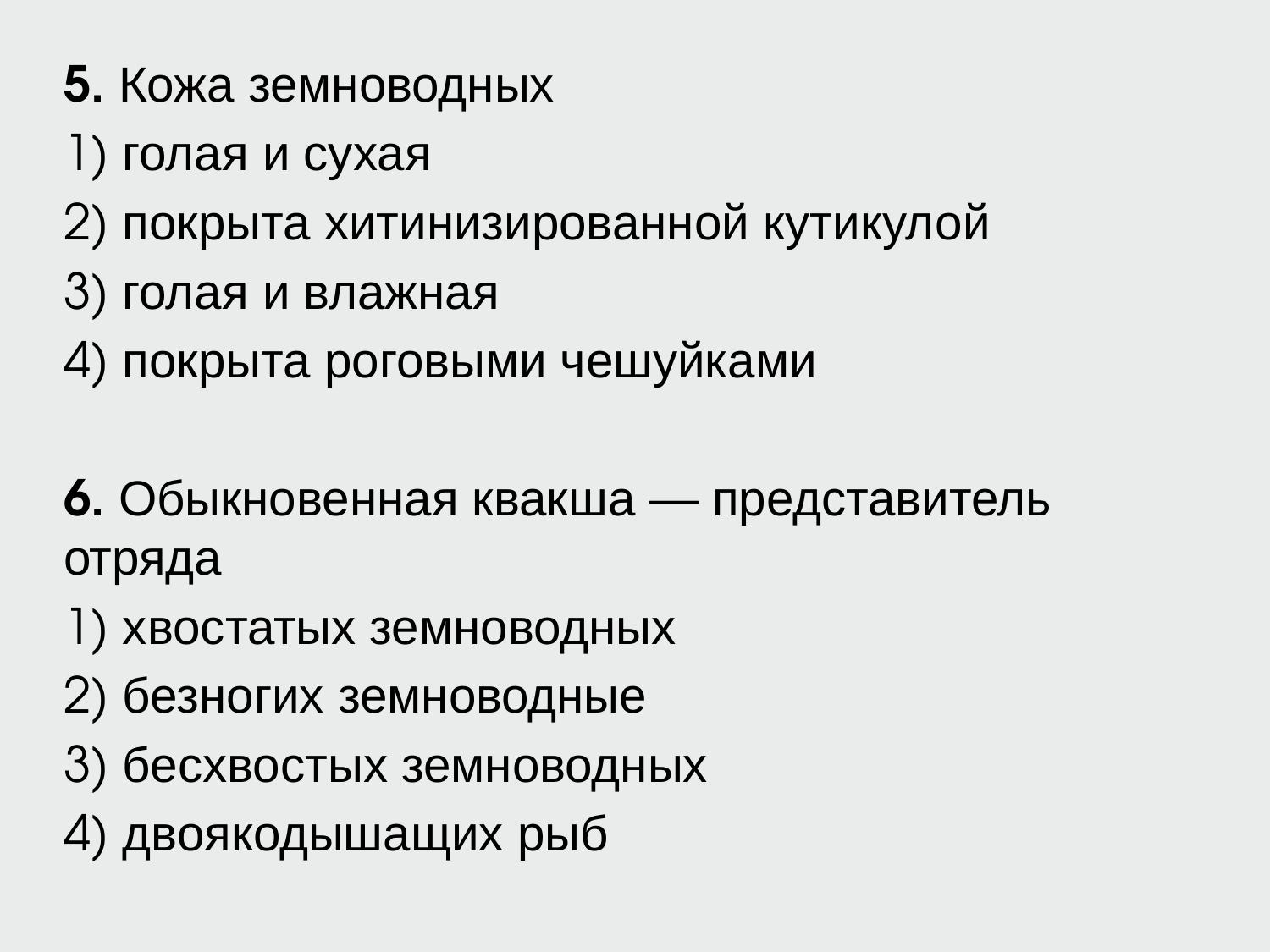

5. Кожа земноводных
1) голая и сухая
2) покрыта хитинизированной кутикулой
3) голая и влажная
4) покрыта роговыми чешуйками

6. Обыкновенная квакша — представитель отряда
1) хвостатых земноводных
2) безногих земноводные
3) бесхвостых земноводных
4) двоякодышащих рыб